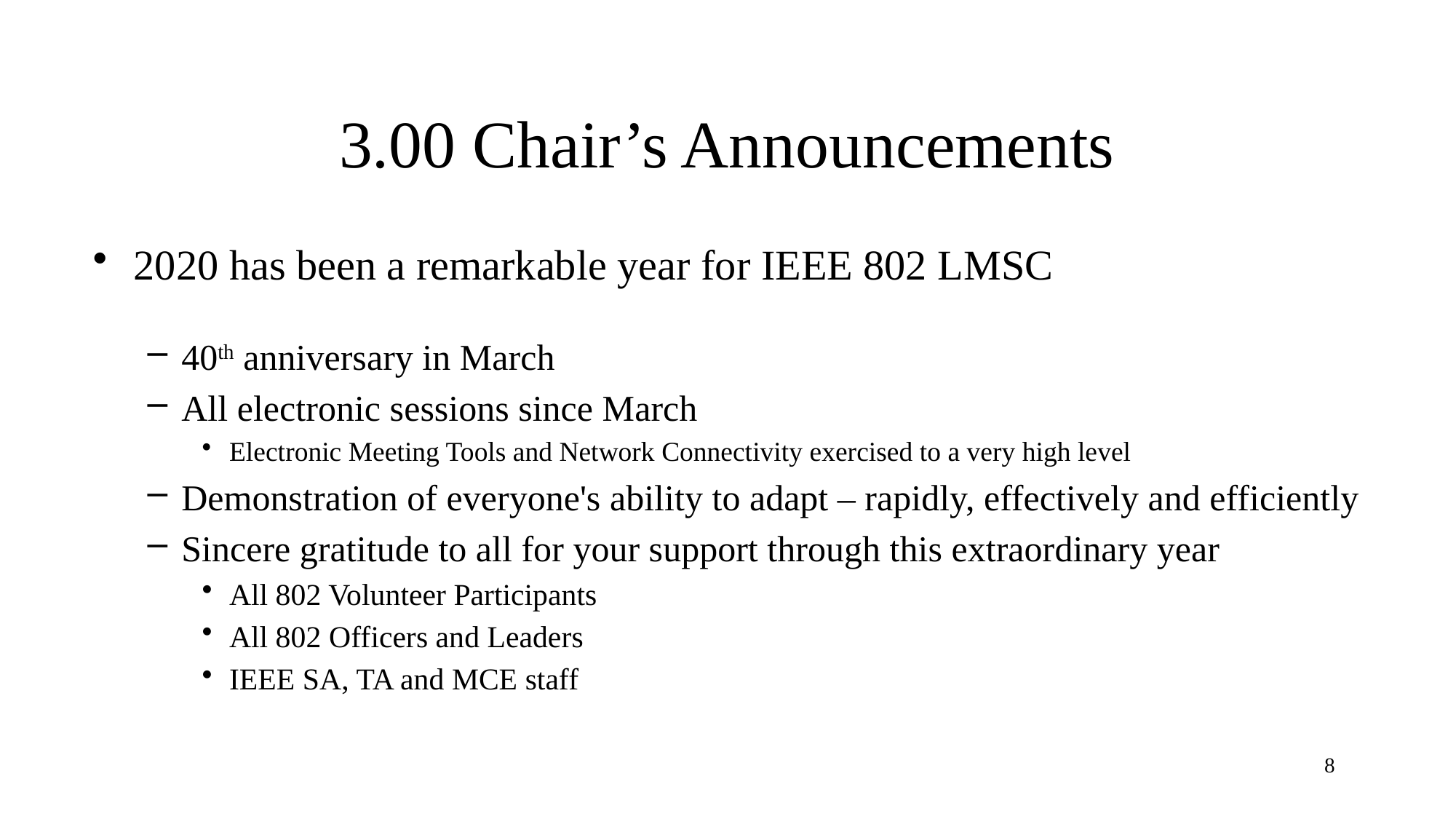

# 3.00 Chair’s Announcements
2020 has been a remarkable year for IEEE 802 LMSC

40th anniversary in March
All electronic sessions since March
Electronic Meeting Tools and Network Connectivity exercised to a very high level
Demonstration of everyone's ability to adapt – rapidly, effectively and efficiently
Sincere gratitude to all for your support through this extraordinary year
All 802 Volunteer Participants
All 802 Officers and Leaders
IEEE SA, TA and MCE staff

8